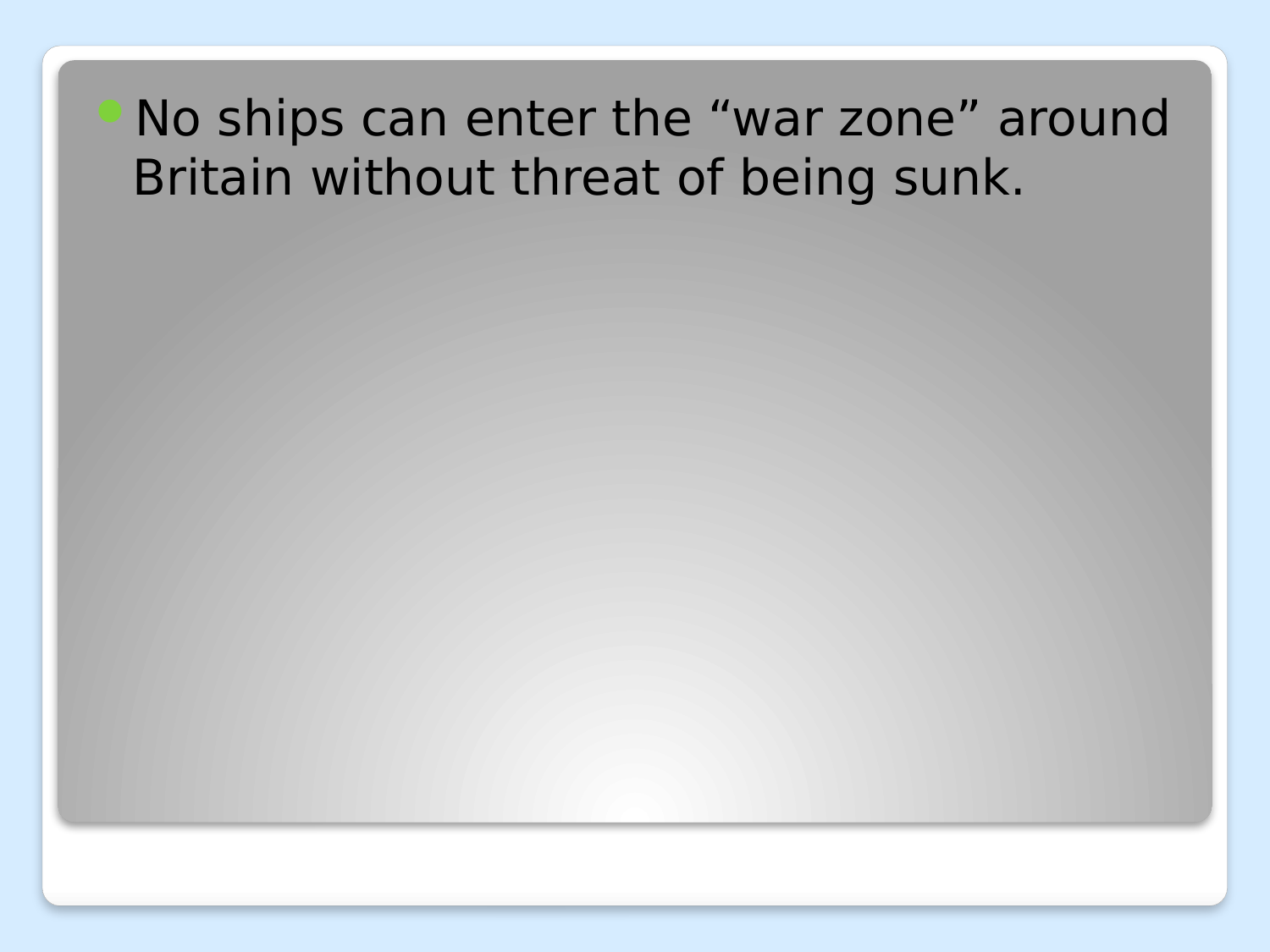

No ships can enter the “war zone” around Britain without threat of being sunk.
#